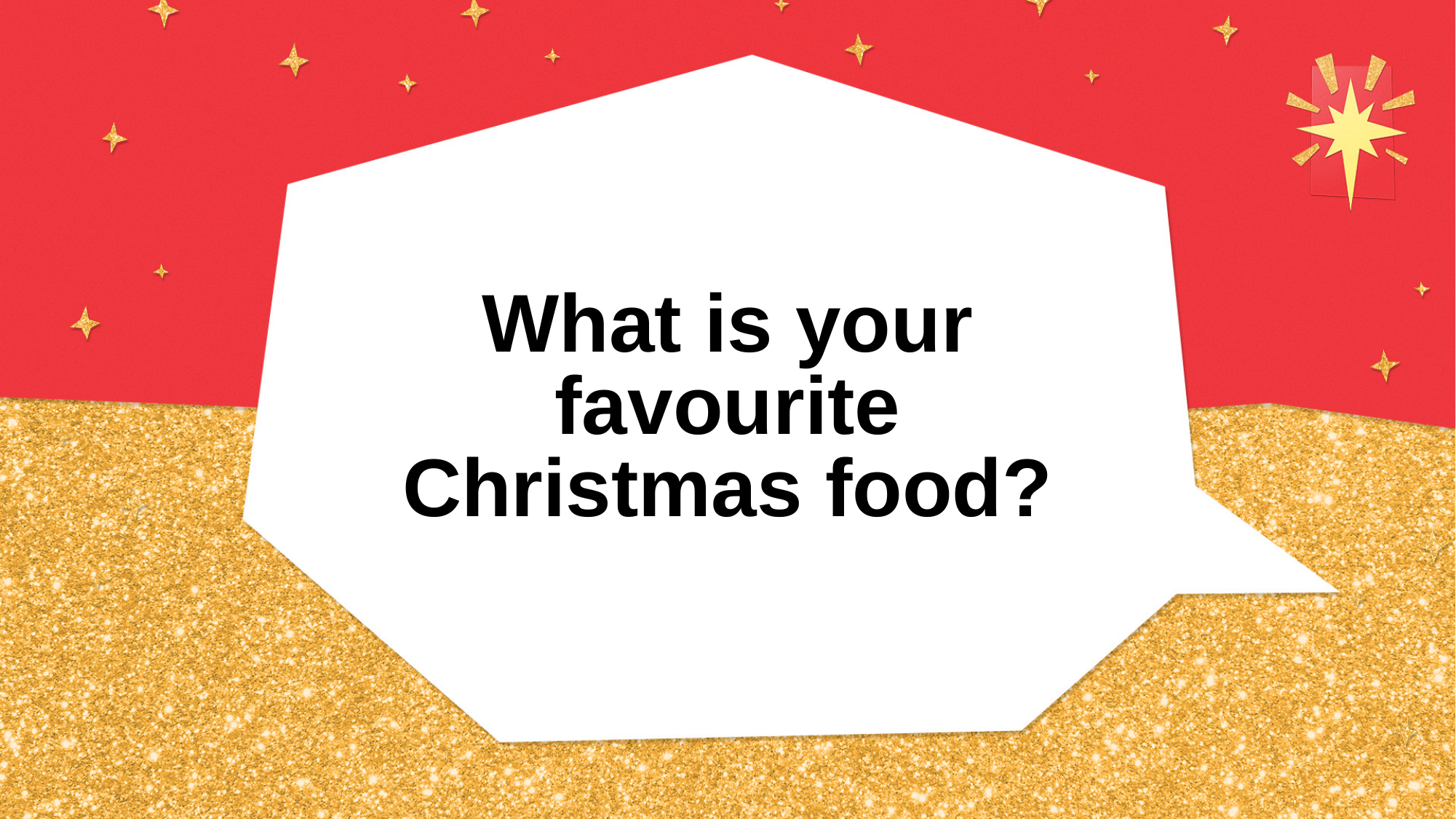

# What is your favourite Christmas food?